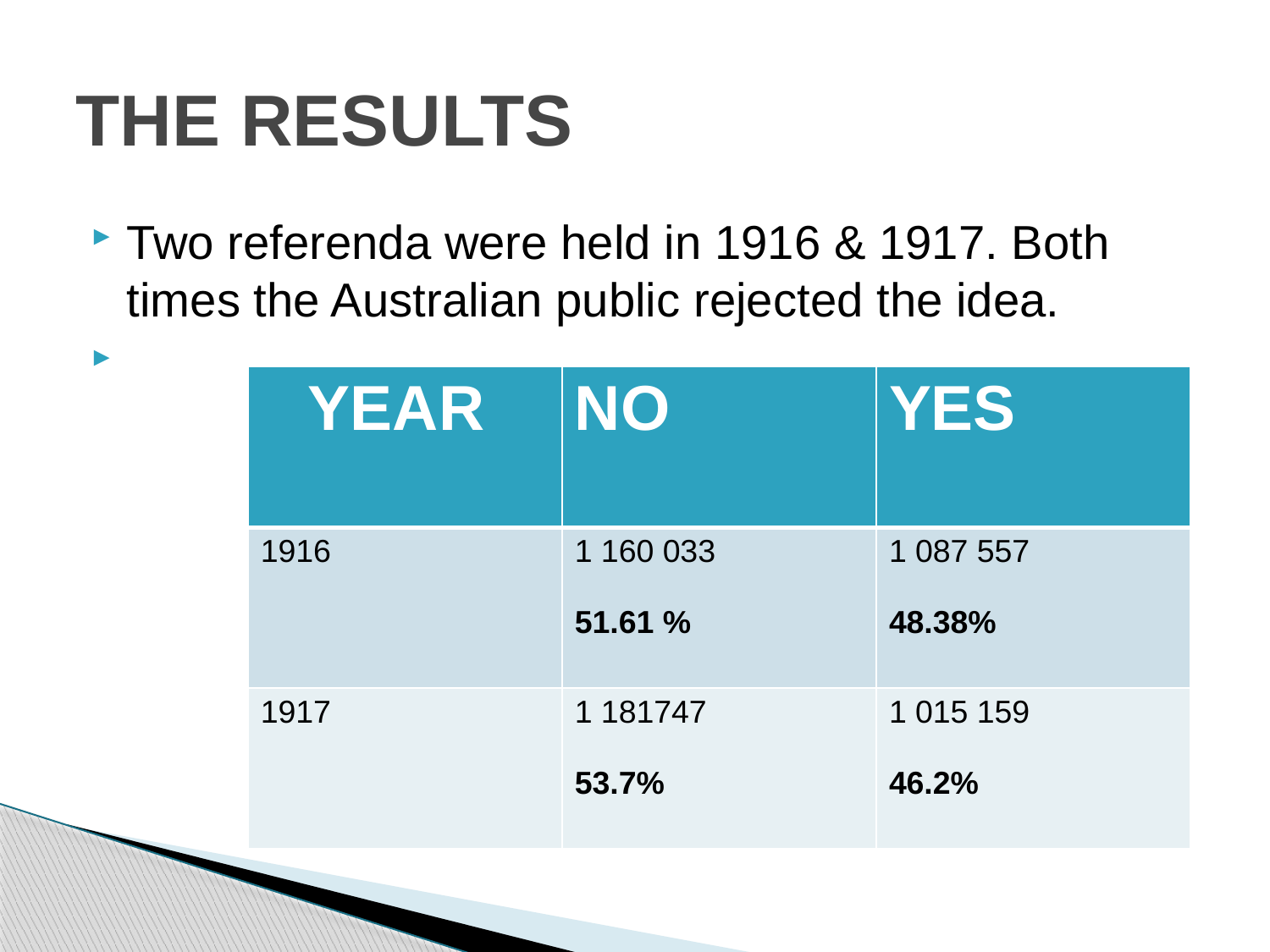

# THE RESULTS
Two referenda were held in 1916 & 1917. Both times the Australian public rejected the idea.

| YEAR | NO | YES |
| --- | --- | --- |
| 1916 | 1 160 033 51.61 % | 1 087 557 48.38% |
| 1917 | 1 181747 53.7% | 1 015 159 46.2% |